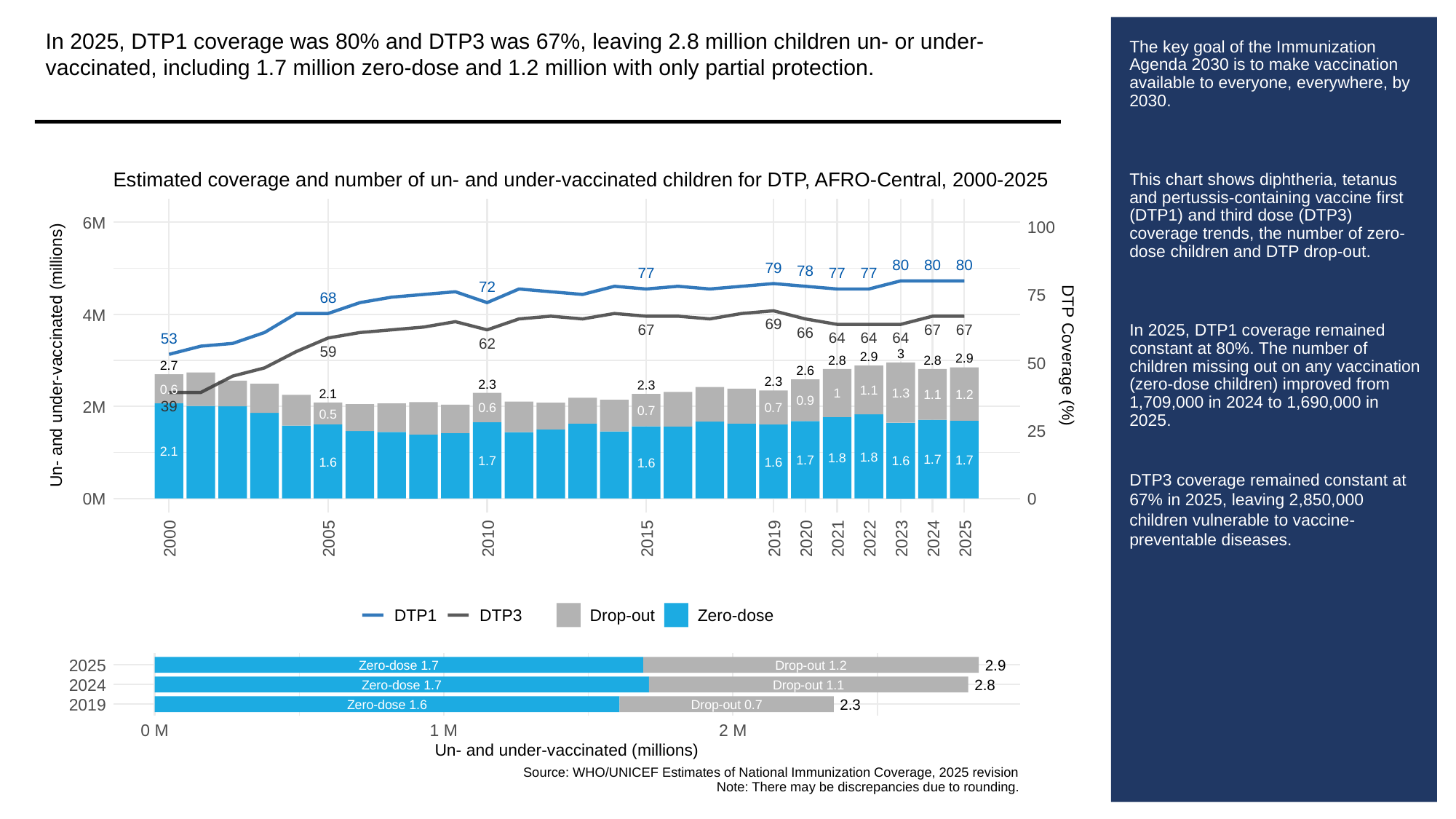

In 2025, DTP1 coverage was 80% and DTP3 was 67%, leaving 2.8 million children un- or under-vaccinated, including 1.7 million zero-dose and 1.2 million with only partial protection.
# The key goal of the Immunization Agenda 2030 is to make vaccination available to everyone, everywhere, by 2030.

This chart shows diphtheria, tetanus and pertussis-containing vaccine first (DTP1) and third dose (DTP3) coverage trends, the number of zero-dose children and DTP drop-out.

In 2025, DTP1 coverage remained constant at 80%. The number of children missing out on any vaccination (zero-dose children) improved from 1,709,000 in 2024 to 1,690,000 in 2025.

DTP3 coverage remained constant at 67% in 2025, leaving 2,850,000 children vulnerable to vaccine-preventable diseases.

Estimated coverage and number of un- and under-vaccinated children for DTP, AFRO-Central, 2000-2025

6M
100

80
80
80
79
78
77
77
77

72
75
68
4M

69
67
67
67
66
64
64
64
53
62
59
3
Un- and under-vaccinated (millions)
DTP Coverage (%)
2.9
2.9
2.8
2.8
50
2.7

2.6

2.3
2.3

2.3

0.6
1.1

1.3
1
2.1

1.2
1.1

0.9

39
2M

0.7
0.6

0.7

0.5

25

2.1
1.8

1.8
1.7
1.7
1.7
1.7
1.6
1.6
1.6
1.6
0M
0

2000
2005
2010
2015
2019
2020
2021
2022
2023
2024
2025

DTP1
DTP3
Drop-out
Zero-dose

2025
2.9
Zero-dose 1.7
Drop-out 1.2

2024
2.8
Zero-dose 1.7
Drop-out 1.1

2019
2.3
Zero-dose 1.6
Drop-out 0.7

0 M
1 M
2 M
Un- and under-vaccinated (millions)
Source: WHO/UNICEF Estimates of National Immunization Coverage, 2025 revision
Note: There may be discrepancies due to rounding.